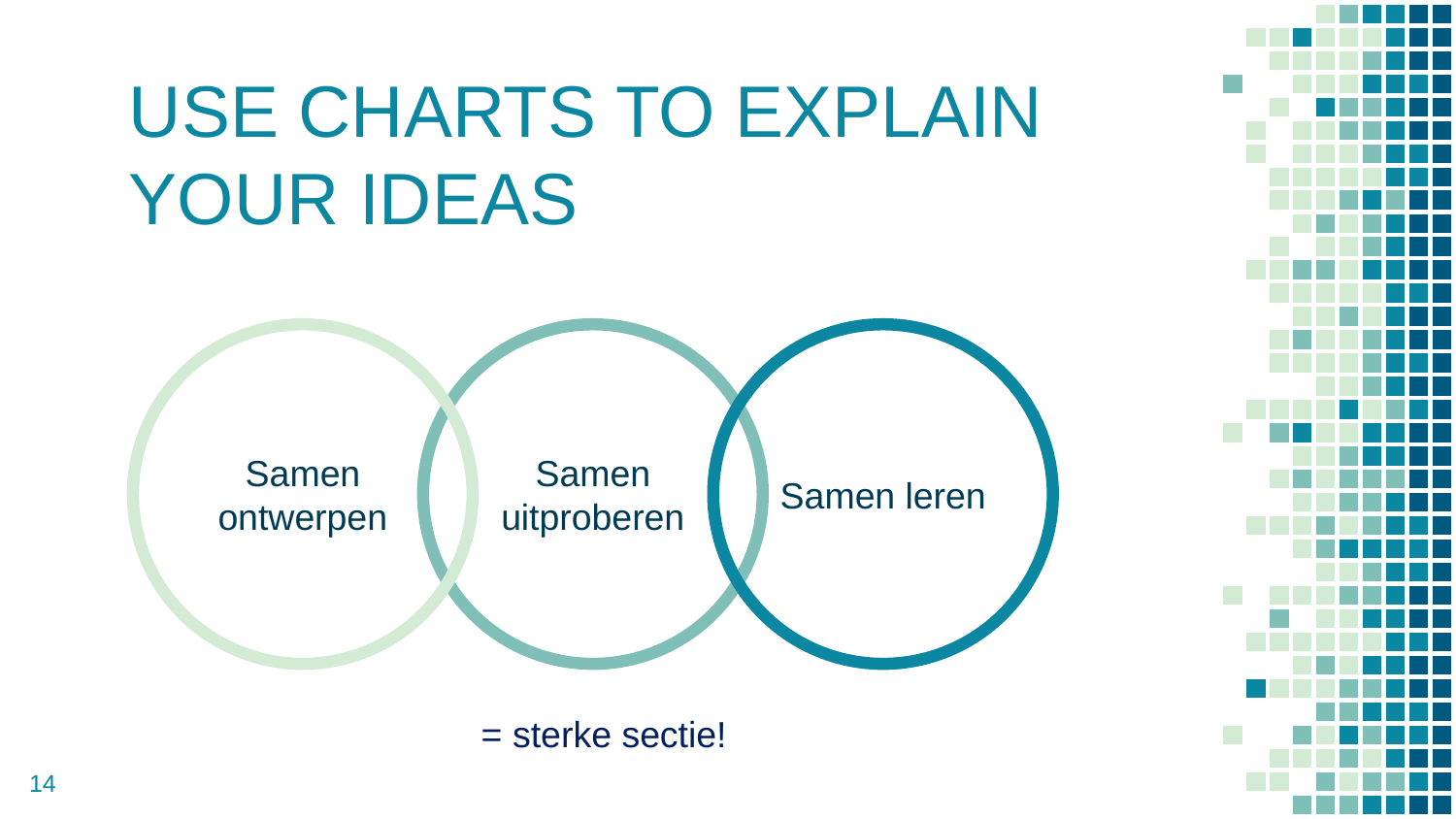

# USE CHARTS TO EXPLAIN YOUR IDEAS
Samen ontwerpen
Samen uitproberen
Samen leren
= sterke sectie!
14